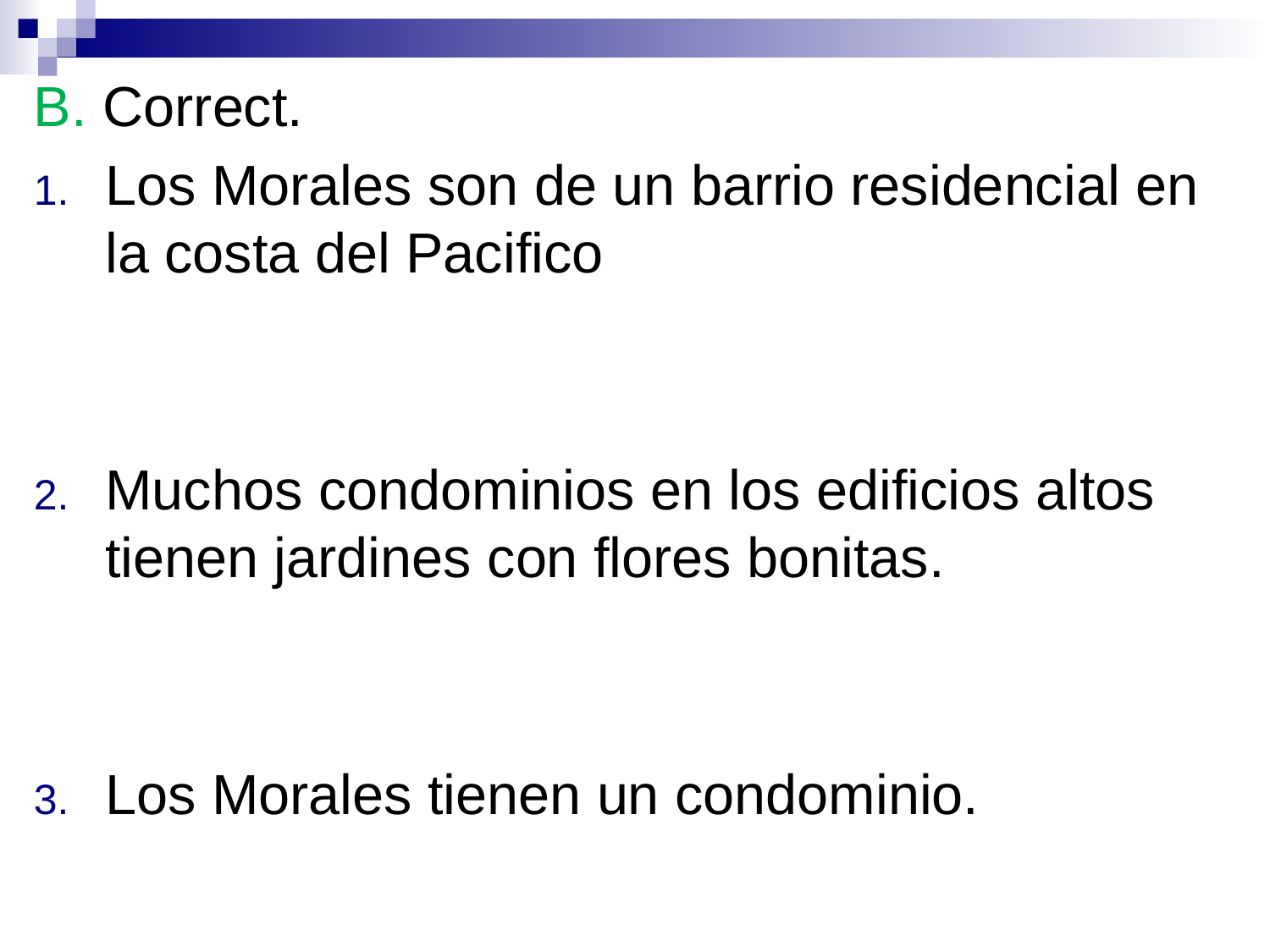

B. Correct.
Los Morales son de un barrio residencial en la costa del Pacifico

Muchos condominios en los edificios altos tienen jardines con flores bonitas.

Los Morales tienen un condominio.